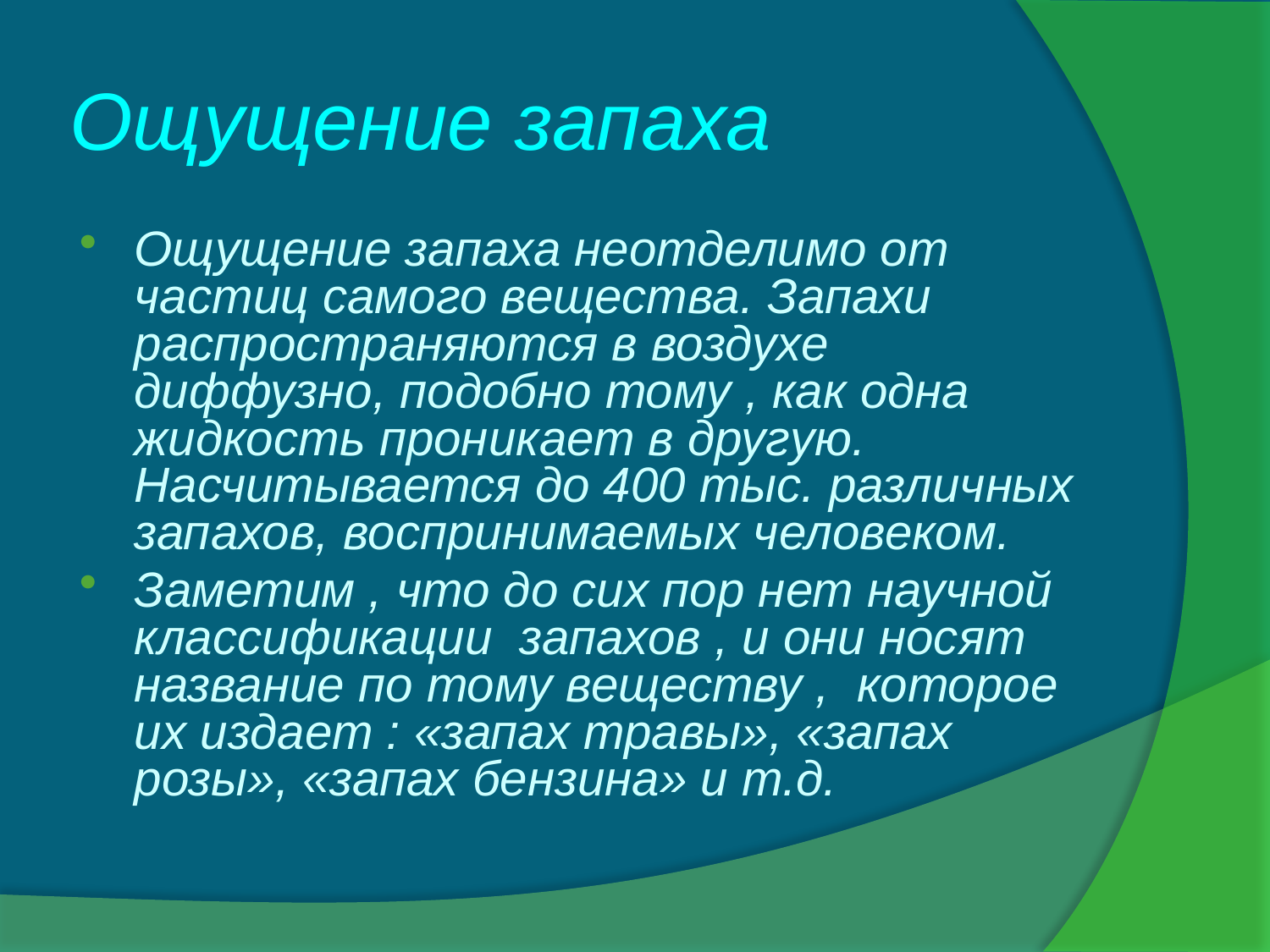

# Ощущение запаха
Ощущение запаха неотделимо от частиц самого вещества. Запахи распространяются в воздухе диффузно, подобно тому , как одна жидкость проникает в другую. Насчитывается до 400 тыс. различных запахов, воспринимаемых человеком.
Заметим , что до сих пор нет научной классификации  запахов , и они носят название по тому веществу ,  которое их издает : «запах травы», «запах розы», «запах бензина» и т.д.